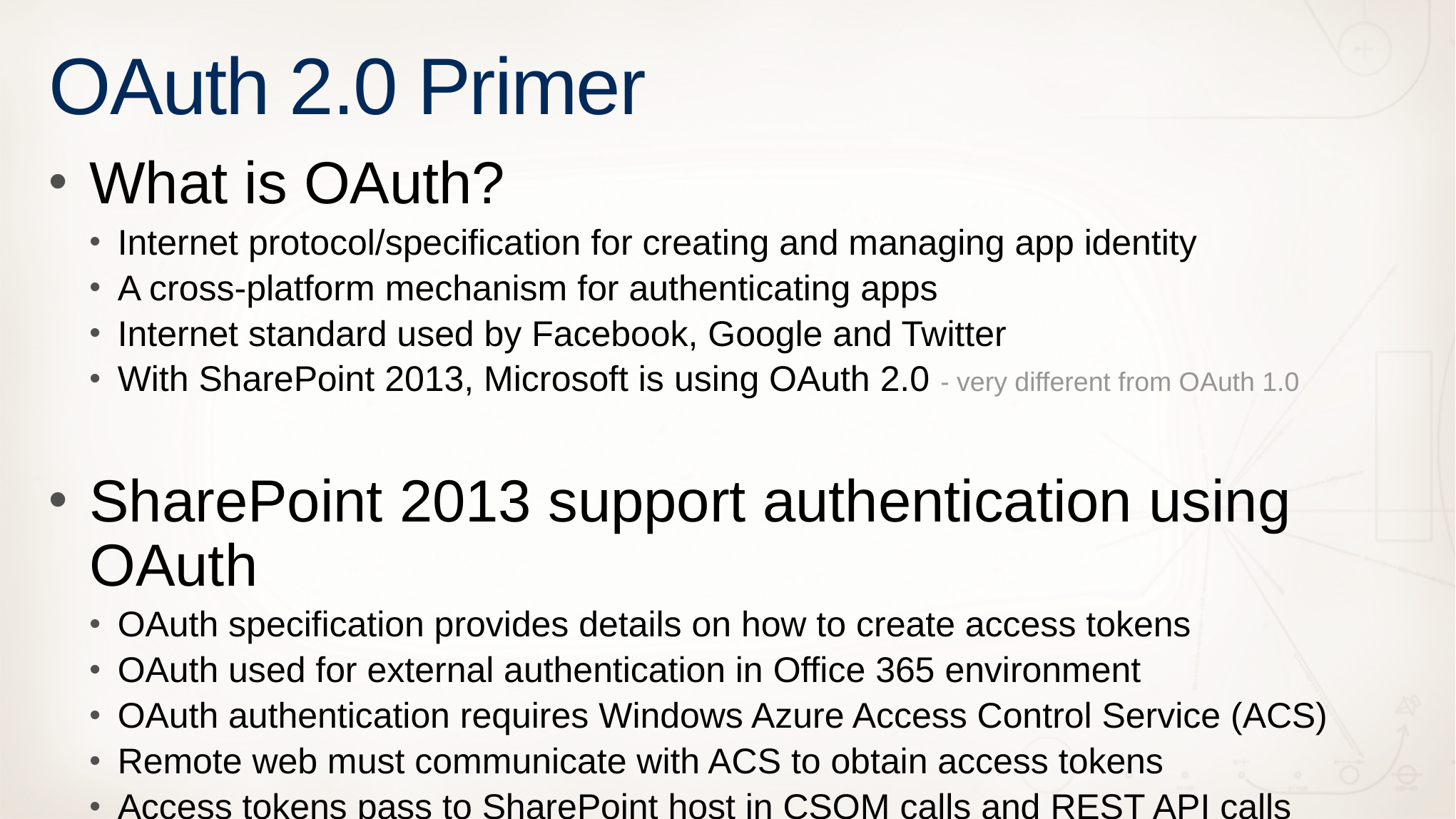

# OAuth 2.0 Primer
What is OAuth?
Internet protocol/specification for creating and managing app identity
A cross-platform mechanism for authenticating apps
Internet standard used by Facebook, Google and Twitter
With SharePoint 2013, Microsoft is using OAuth 2.0 - very different from OAuth 1.0

SharePoint 2013 support authentication using OAuth
OAuth specification provides details on how to create access tokens
OAuth used for external authentication in Office 365 environment
OAuth authentication requires Windows Azure Access Control Service (ACS)
Remote web must communicate with ACS to obtain access tokens
Access tokens pass to SharePoint host in CSOM calls and REST API calls